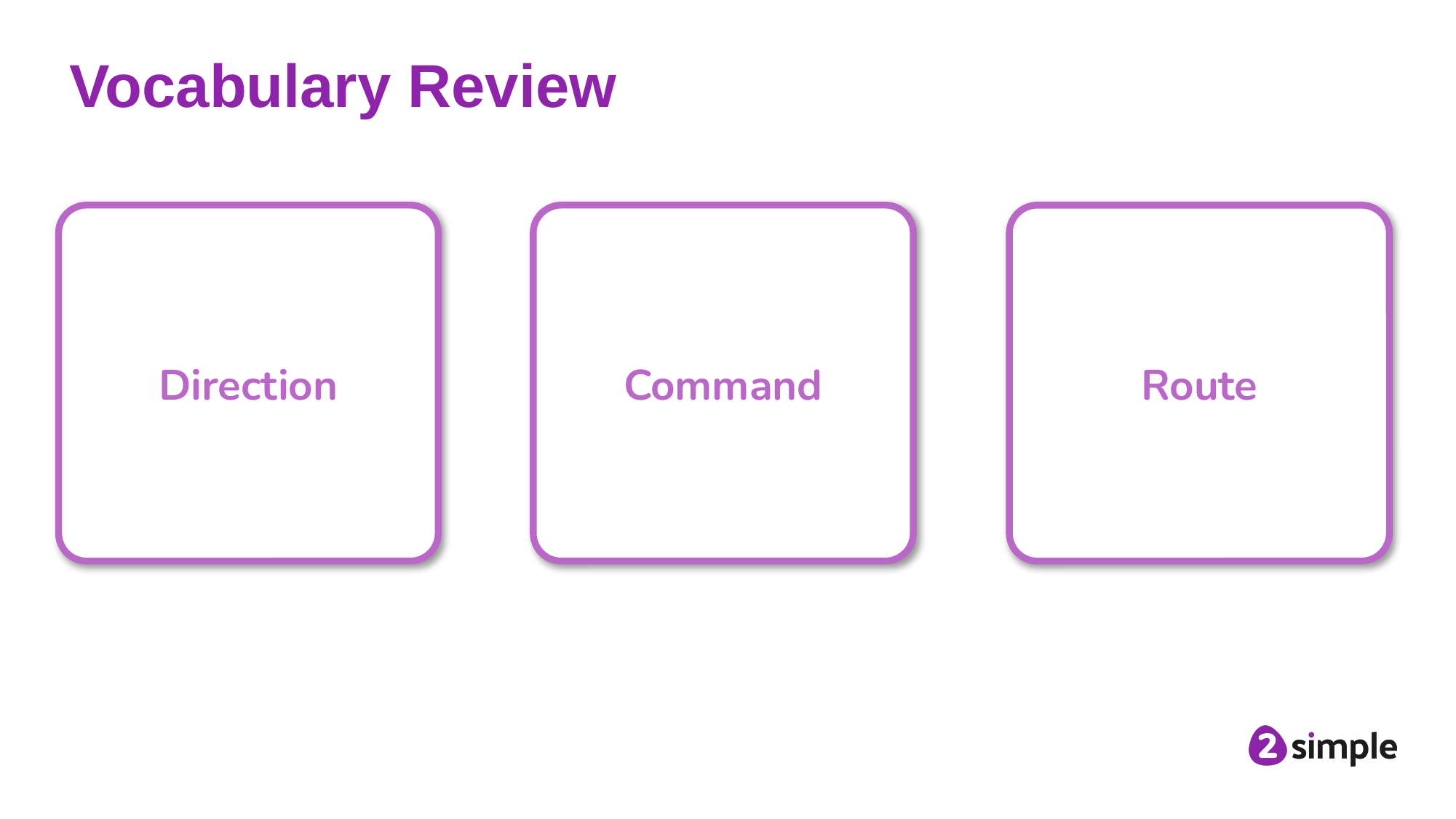

# Vocabulary Review
Command
 Route: A path an object takes to get from one place to another.
Direction
 Direction: The path that something travels. For example, a robot moving forwards or backwards.
Route
 Command: A single instruction; such as, ‘turn left’.